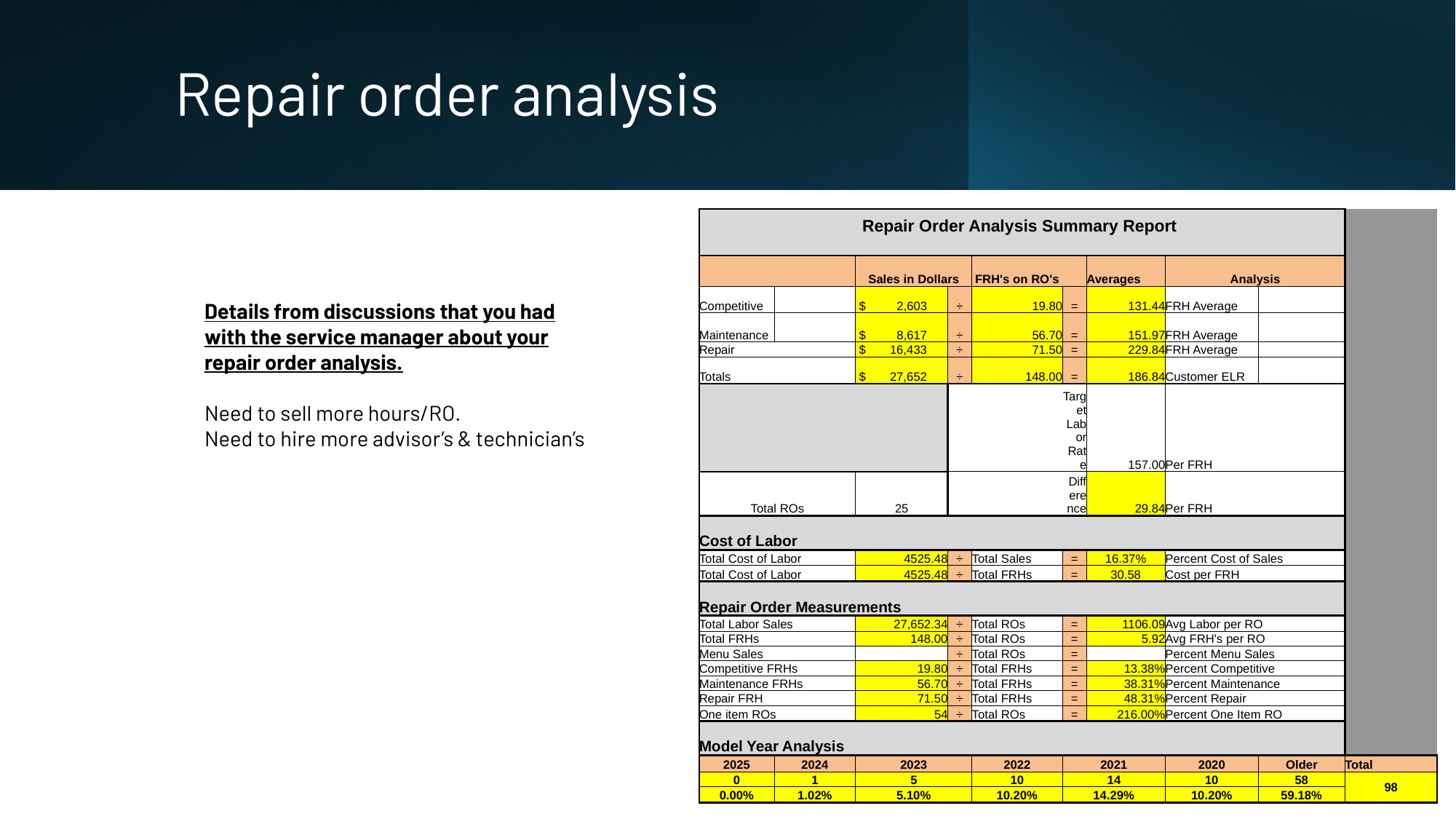

# Repair order analysis
| Repair Order Analysis Summary Report |  |  |  |  |  |  |  |  |  |
| --- | --- | --- | --- | --- | --- | --- | --- | --- | --- |
|  |  |  |  |  |  |  |  |  |  |
|  |  | Sales in Dollars |  | FRH's on RO's |  |  |  |  |  |
|  |  |  |  |  |  | Averages | Analysis |  |  |
| Competitive |  | $ 2,603 | ÷ | 19.80 | = | 131.44 | FRH Average |  |  |
| Maintenance |  | $ 8,617 | ÷ | 56.70 | = | 151.97 | FRH Average |  |  |
| Repair |  | $ 16,433 | ÷ | 71.50 | = | 229.84 | FRH Average |  |  |
| Totals |  | $ 27,652 | ÷ | 148.00 | = | 186.84 | Customer ELR |  |  |
|  |  |  |  |  | Target Labor Rate | 157.00 | Per FRH |  |  |
| Total ROs |  | 25 |  |  | Difference | 29.84 | Per FRH |  |  |
|  |  |  |  |  |  |  |  |  |  |
| Cost of Labor |  |  |  |  |  |  |  |  |  |
| Total Cost of Labor |  | 4525.48 | ÷ | Total Sales | = | 16.37% | Percent Cost of Sales |  |  |
| Total Cost of Labor |  | 4525.48 | ÷ | Total FRHs | = | 30.58 | Cost per FRH |  |  |
|  |  |  |  |  |  |  |  |  |  |
| Repair Order Measurements |  |  |  |  |  |  |  |  |  |
| Total Labor Sales |  | 27,652.34 | ÷ | Total ROs | = | 1106.09 | Avg Labor per RO |  |  |
| Total FRHs |  | 148.00 | ÷ | Total ROs | = | 5.92 | Avg FRH's per RO |  |  |
| Menu Sales |  |  | ÷ | Total ROs | = |  | Percent Menu Sales |  |  |
| Competitive FRHs |  | 19.80 | ÷ | Total FRHs | = | 13.38% | Percent Competitive |  |  |
| Maintenance FRHs |  | 56.70 | ÷ | Total FRHs | = | 38.31% | Percent Maintenance |  |  |
| Repair FRH |  | 71.50 | ÷ | Total FRHs | = | 48.31% | Percent Repair |  |  |
| One item ROs |  | 54 | ÷ | Total ROs | = | 216.00% | Percent One Item RO |  |  |
|  |  |  |  |  |  |  |  |  |  |
| Model Year Analysis |  |  |  |  |  |  |  |  |  |
| 2025 | 2024 | 2023 |  | 2022 | 2021 |  | 2020 | Older | Total |
| 0 | 1 | 5 |  | 10 | 14 |  | 10 | 58 | 98 |
| 0.00% | 1.02% | 5.10% |  | 10.20% | 14.29% |  | 10.20% | 59.18% |  |
Details from discussions that you had
with the service manager about your
repair order analysis.

Need to sell more hours/RO.
Need to hire more advisor’s & technician’s